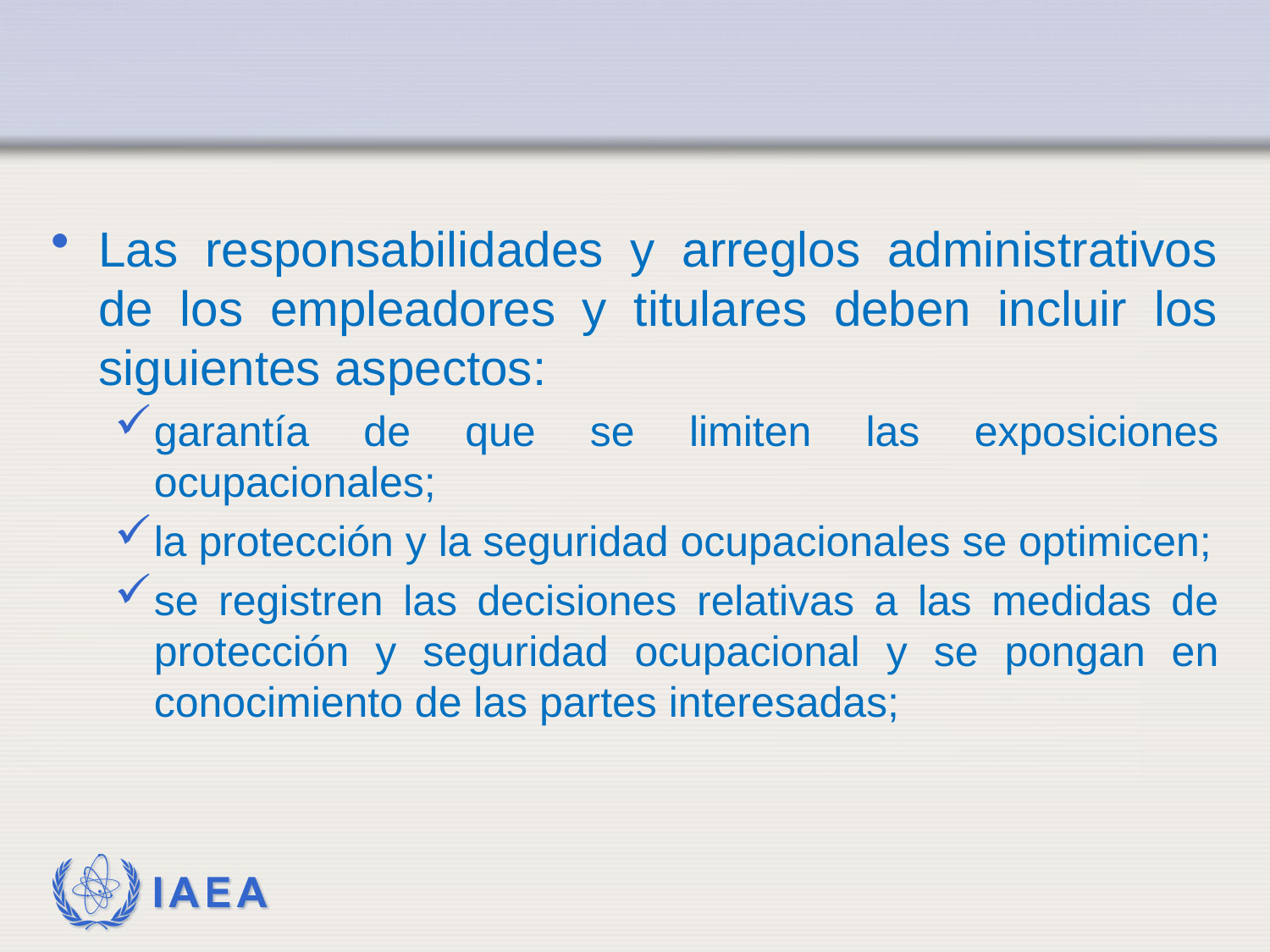

#
Las responsabilidades y arreglos administrativos de los empleadores y titulares deben incluir los siguientes aspectos:
garantía de que se limiten las exposiciones ocupacionales;
la protección y la seguridad ocupacionales se optimicen;
se registren las decisiones relativas a las medidas de protección y seguridad ocupacional y se pongan en conocimiento de las partes interesadas;